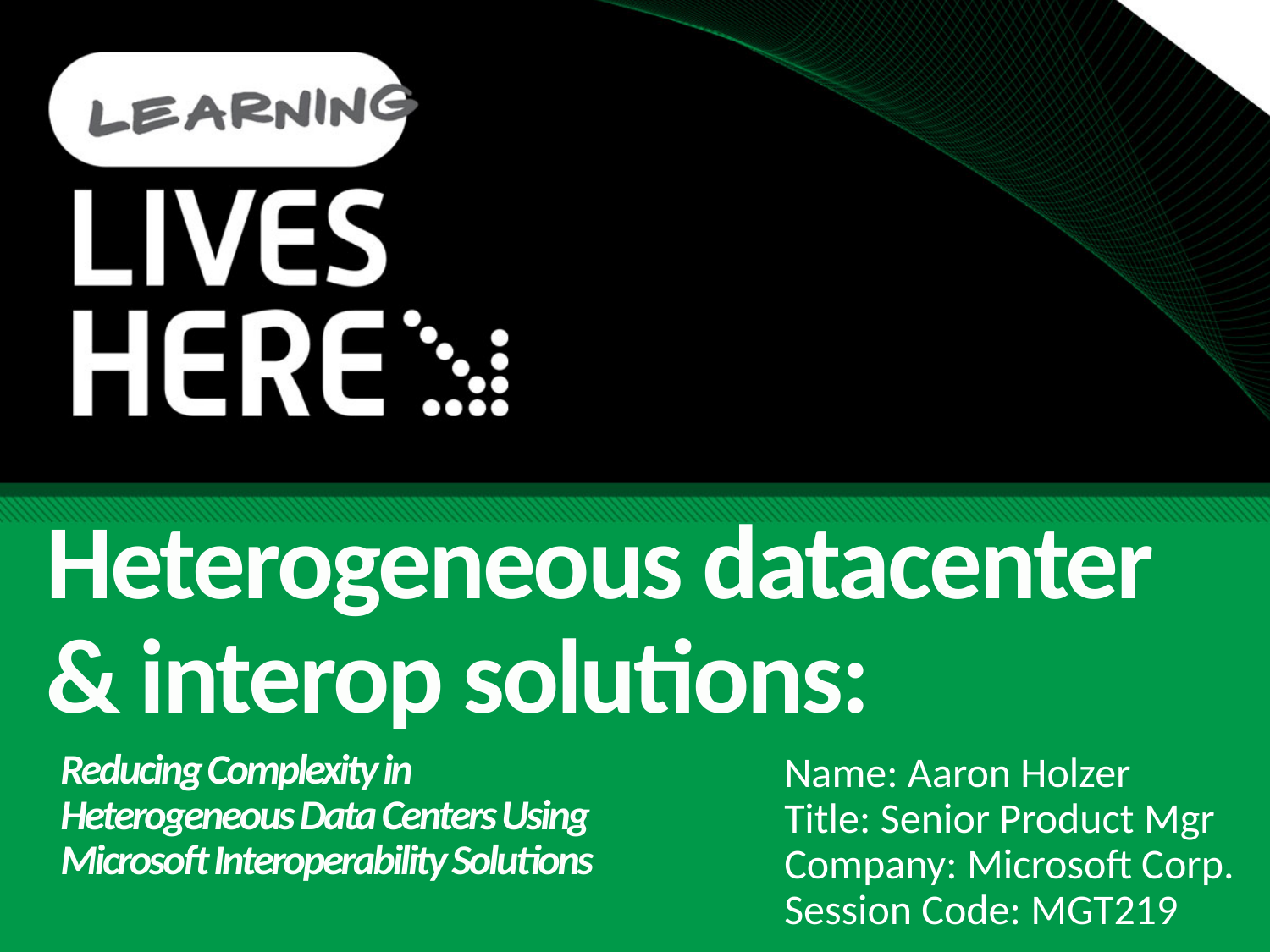

# Heterogeneous datacenter & interop solutions:
Reducing Complexity in Heterogeneous Data Centers Using Microsoft Interoperability Solutions
Name: Aaron Holzer
Title: Senior Product Mgr
Company: Microsoft Corp.
Session Code: MGT219